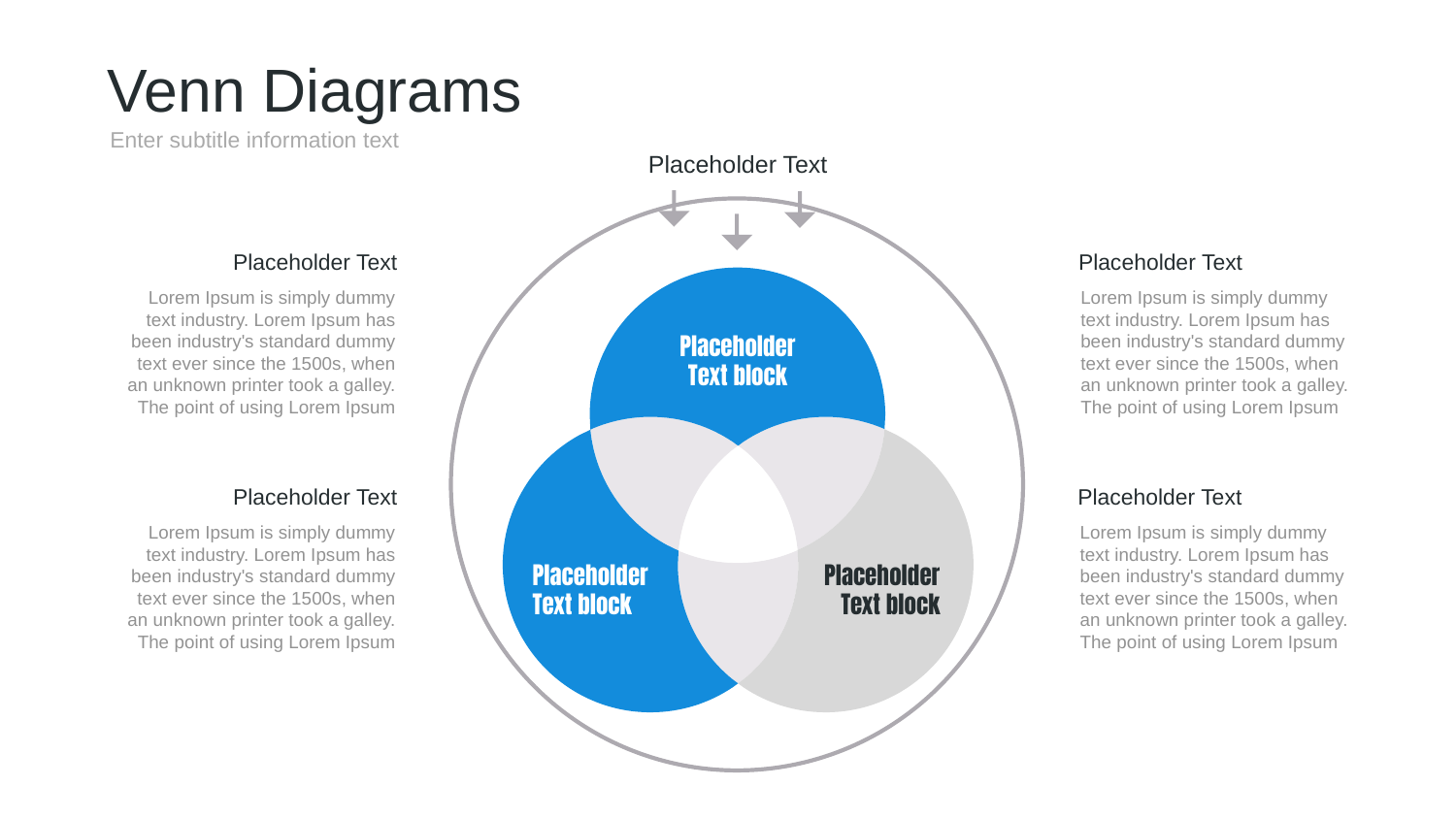

Venn Diagrams
Enter subtitle information text
Placeholder Text

Placeholder Text
Lorem Ipsum is simply dummy text industry. Lorem Ipsum has been industry's standard dummy text ever since the 1500s, when an unknown printer took a galley. The point of using Lorem Ipsum
Placeholder Text
Lorem Ipsum is simply dummy text industry. Lorem Ipsum has been industry's standard dummy text ever since the 1500s, when an unknown printer took a galley. The point of using Lorem Ipsum

Placeholder
Text block

Placeholder Text
Lorem Ipsum is simply dummy text industry. Lorem Ipsum has been industry's standard dummy text ever since the 1500s, when an unknown printer took a galley. The point of using Lorem Ipsum
Placeholder Text
Lorem Ipsum is simply dummy text industry. Lorem Ipsum has been industry's standard dummy text ever since the 1500s, when an unknown printer took a galley. The point of using Lorem Ipsum

Placeholder
Text block
Placeholder
Text block